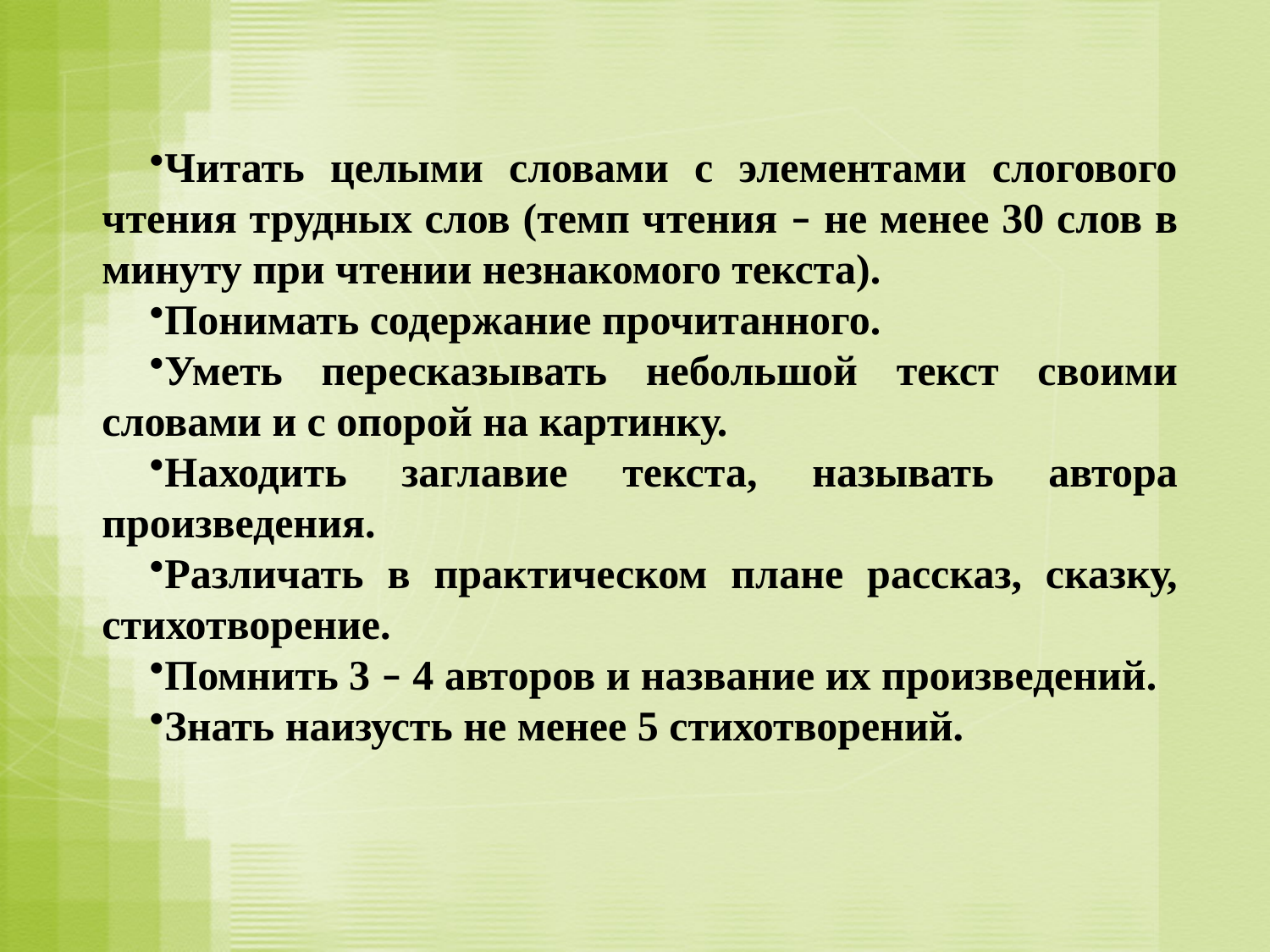

Читать целыми словами с элементами слогового чтения трудных слов (темп чтения – не менее 30 слов в минуту при чтении незнакомого текста).
Понимать содержание прочитанного.
Уметь пересказывать небольшой текст своими словами и с опорой на картинку.
Находить заглавие текста, называть автора произведения.
Различать в практическом плане рассказ, сказку, стихотворение.
Помнить 3 – 4 авторов и название их произведений.
Знать наизусть не менее 5 стихотворений.